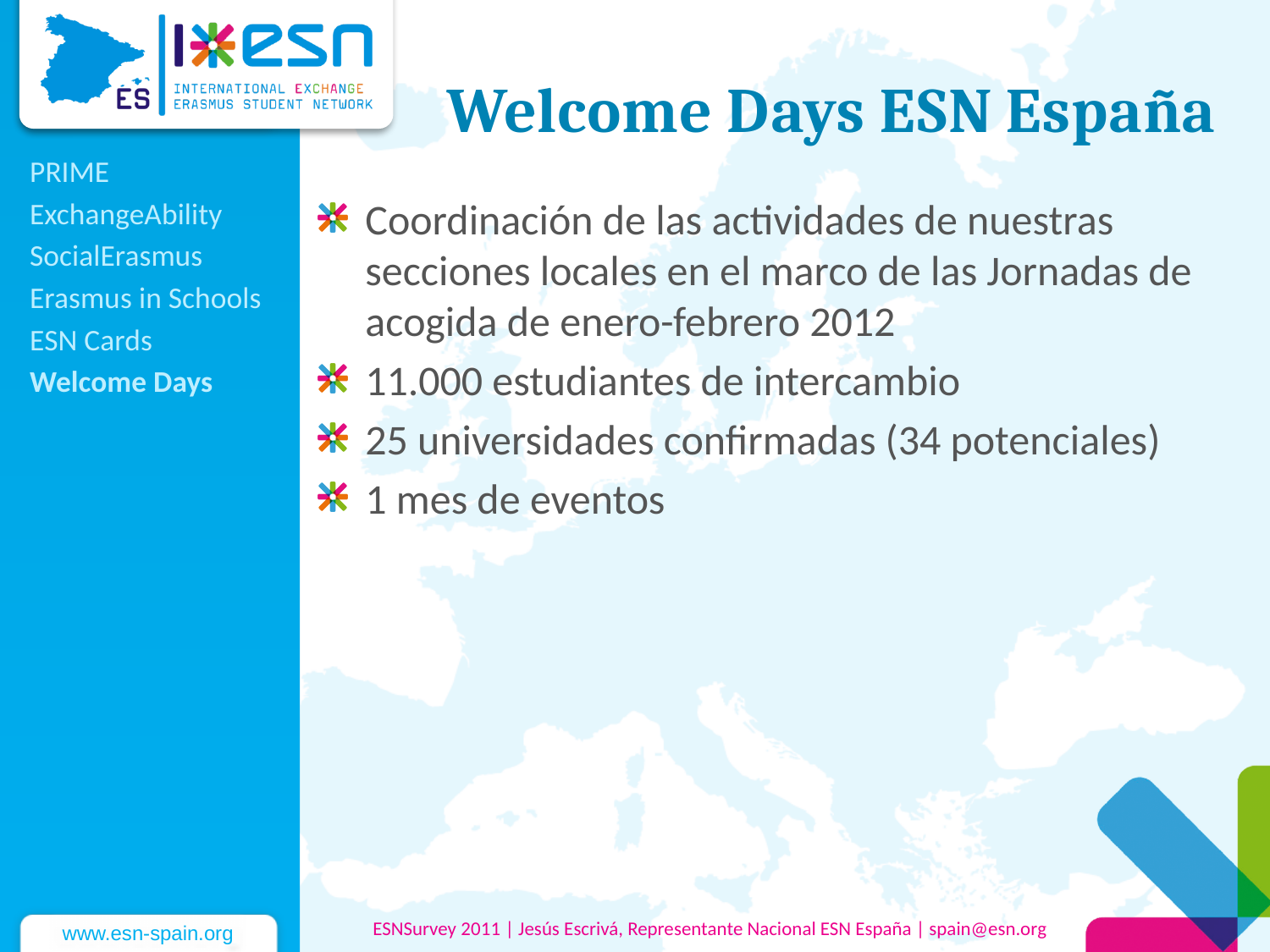

# Welcome Days ESN España
PRIME
ExchangeAbility
SocialErasmus
Erasmus in Schools
ESN Cards
Welcome Days

Coordinación de las actividades de nuestras secciones locales en el marco de las Jornadas de acogida de enero-febrero 2012
11.000 estudiantes de intercambio
25 universidades confirmadas (34 potenciales)
1 mes de eventos
ESNSurvey 2011 | Jesús Escrivá, Representante Nacional ESN España | spain@esn.org